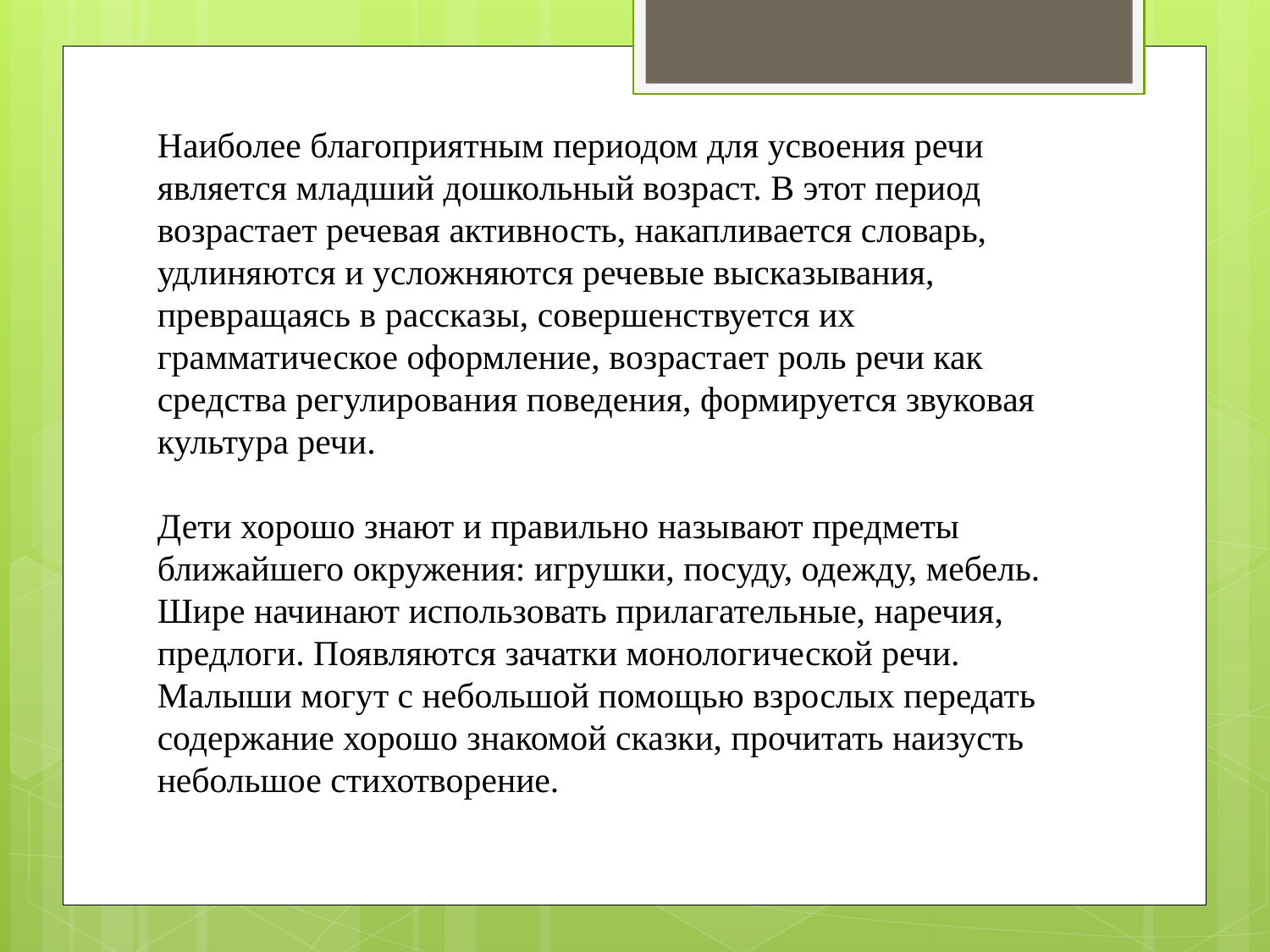

Наиболее благоприятным периодом для усвоения речи является младший дошкольный возраст. В этот период возрастает речевая активность, накапливается словарь, удлиняются и усложняются речевые высказывания, превращаясь в рассказы, совершенствуется их грамматическое оформление, возрастает роль речи как средства регулирования поведения, формируется звуковая культура речи.

Дети хорошо знают и правильно называют предметы ближайшего окружения: игрушки, посуду, одежду, мебель. Шире начинают использовать прилагательные, наречия, предлоги. Появляются зачатки монологической речи. Малыши могут с небольшой помощью взрослых передать содержание хорошо знакомой сказки, прочитать наизусть небольшое стихотворение.